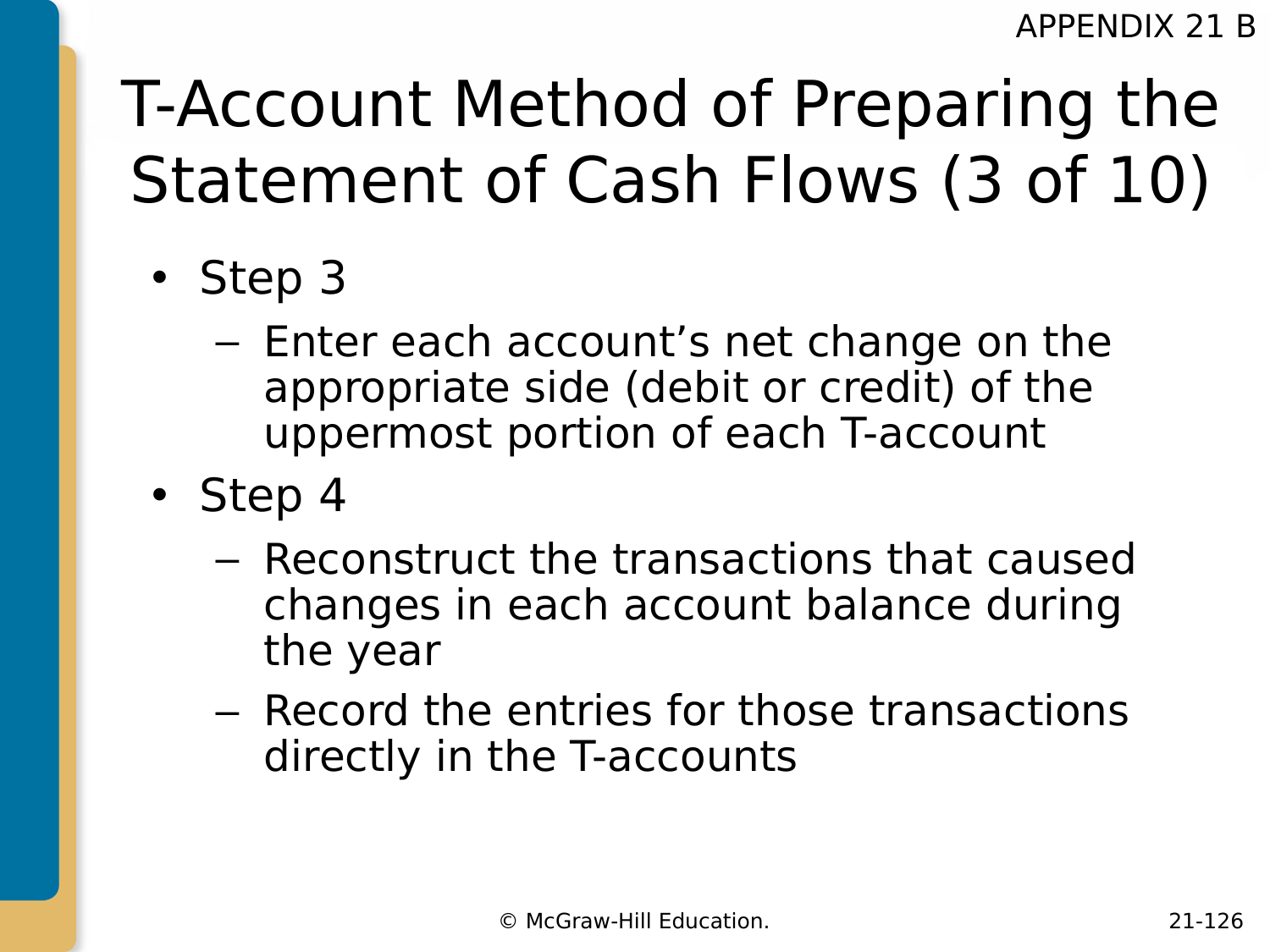

APPENDIX 21 B
# T-Account Method of Preparing the Statement of Cash Flows (3 of 10)
Step 3
Enter each account’s net change on the appropriate side (debit or credit) of the uppermost portion of each T-account
Step 4
Reconstruct the transactions that caused changes in each account balance during the year
Record the entries for those transactions directly in the T-accounts